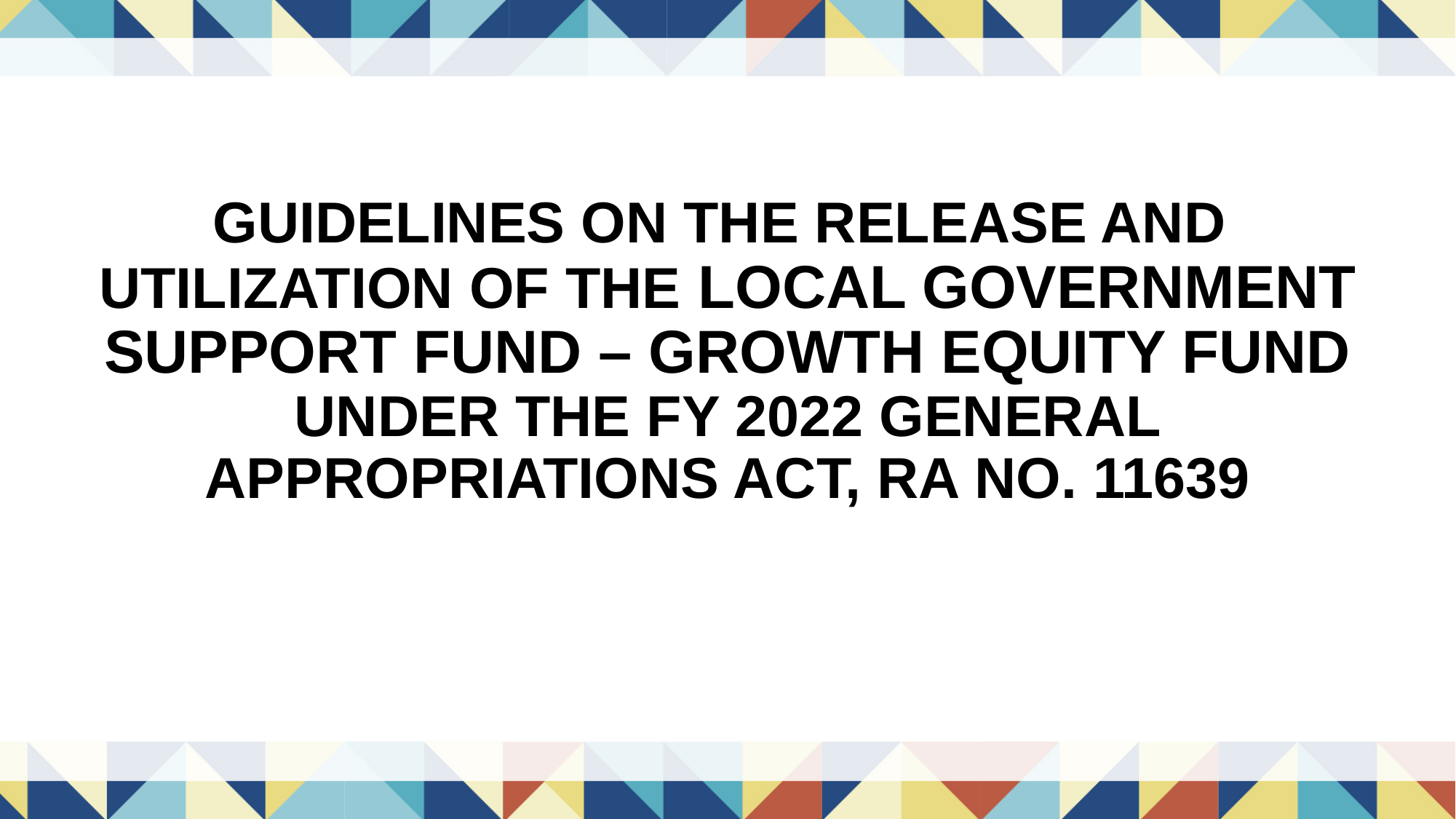

# GUIDELINES ON THE RELEASE AND UTILIZATION OF THE LOCAL GOVERNMENT SUPPORT FUND – GROWTH EQUITY FUND UNDER THE FY 2022 GENERAL APPROPRIATIONS ACT, RA NO. 11639